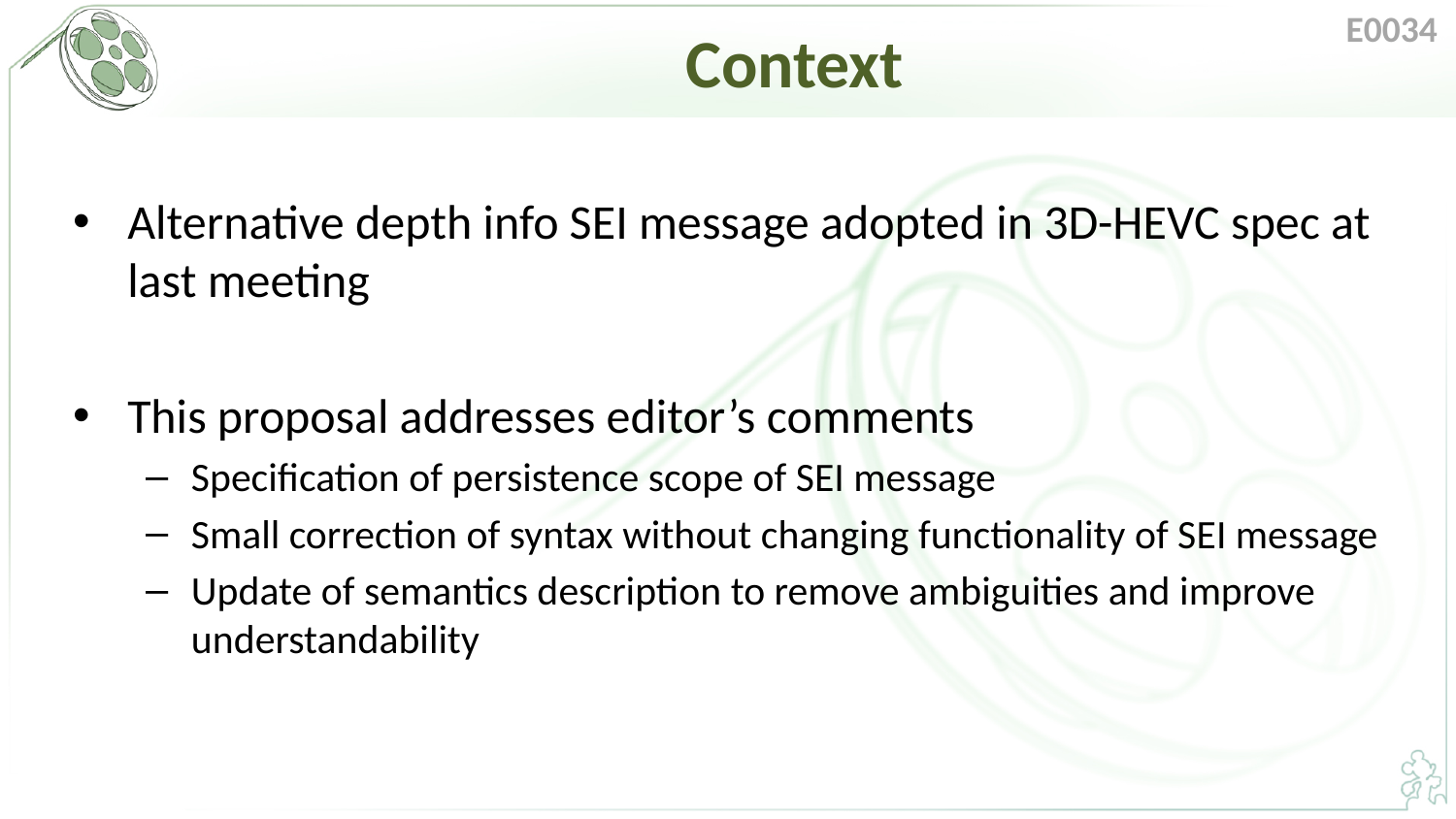

# Context
Alternative depth info SEI message adopted in 3D-HEVC spec at last meeting

This proposal addresses editor’s comments
Specification of persistence scope of SEI message
Small correction of syntax without changing functionality of SEI message
Update of semantics description to remove ambiguities and improve understandability